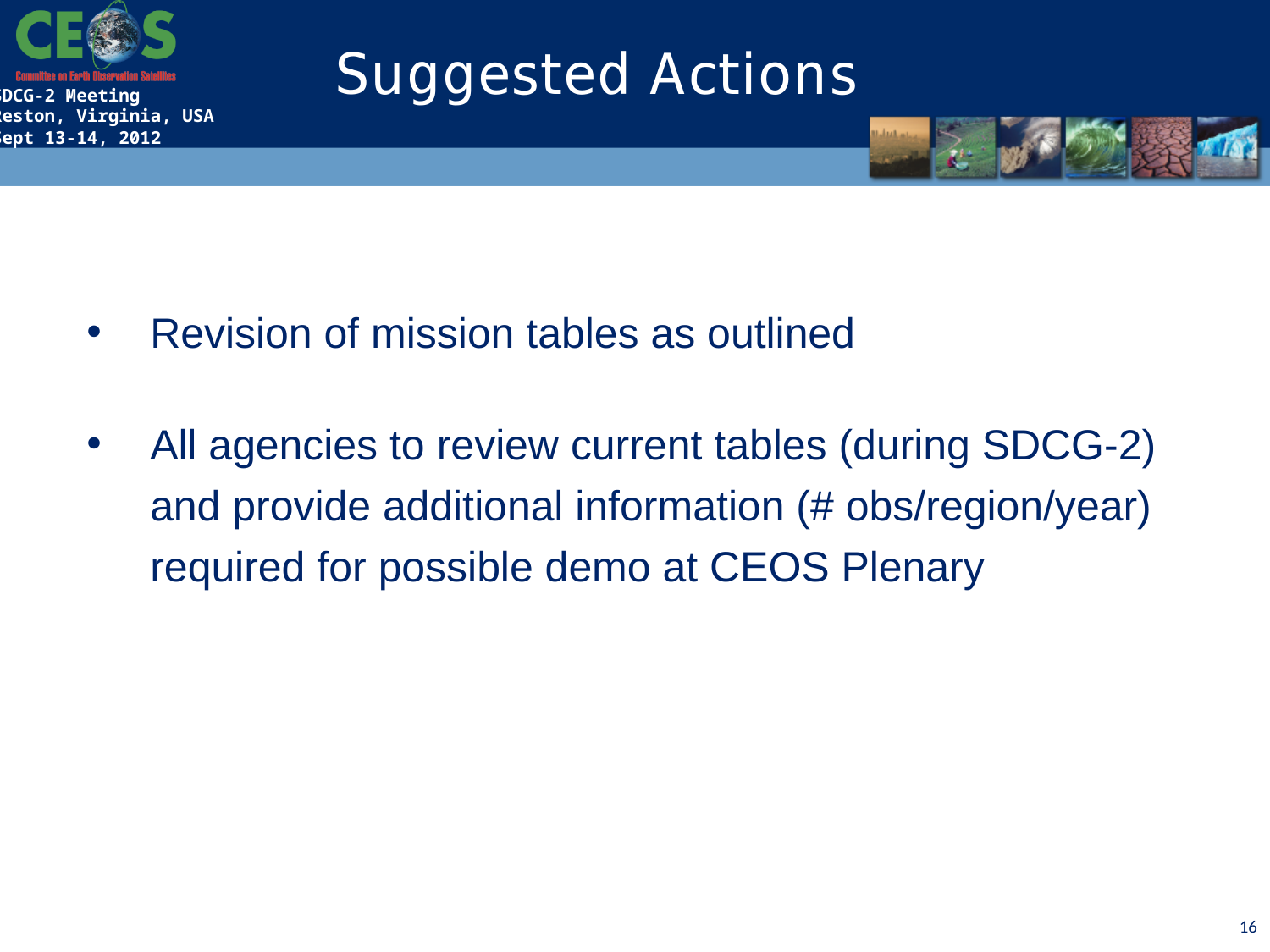

Suggested Actions
Revision of mission tables as outlined

All agencies to review current tables (during SDCG-2) and provide additional information (# obs/region/year) required for possible demo at CEOS Plenary

16